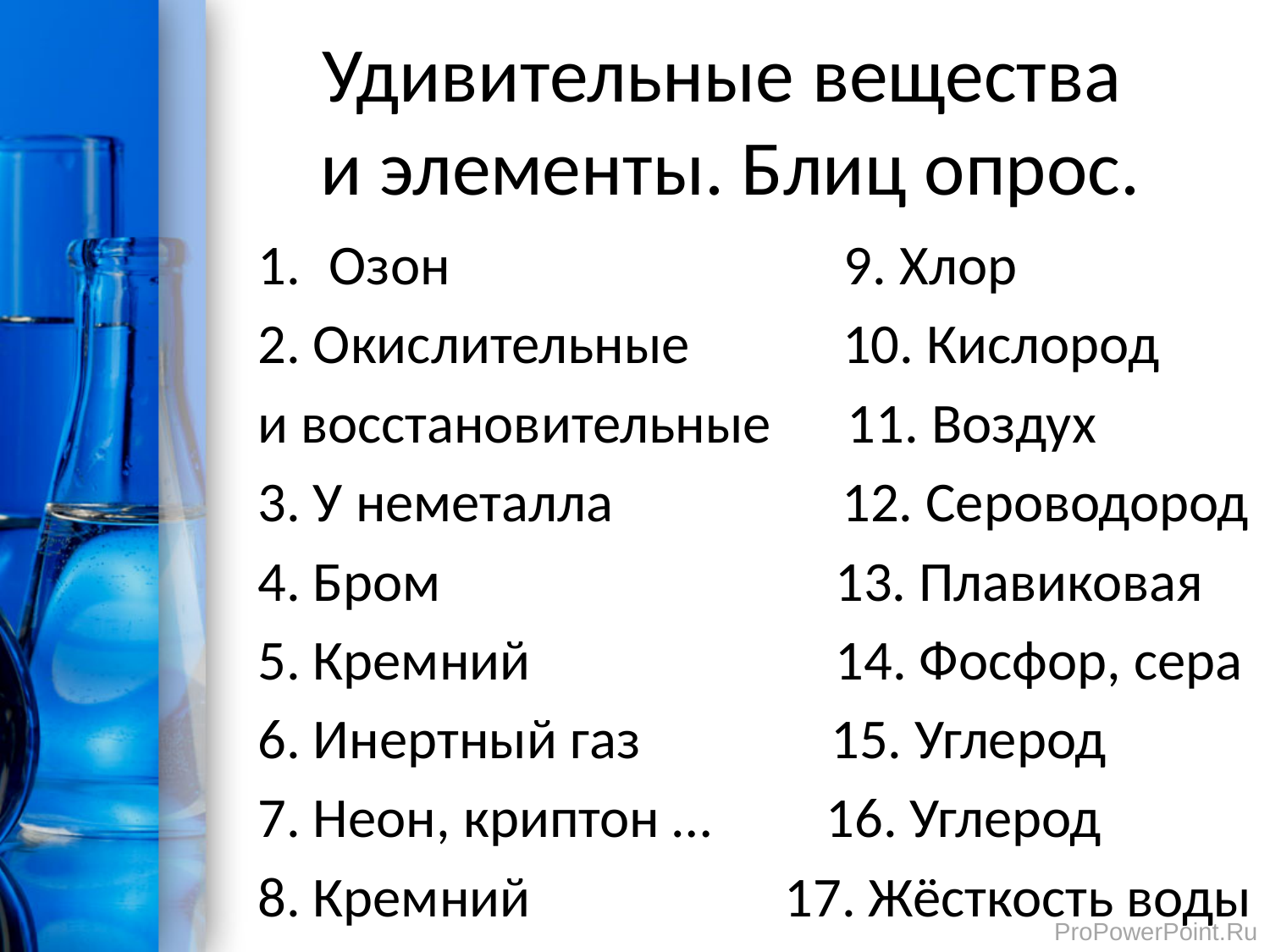

# Удивительные вещества и элементы. Блиц опрос.
Озон                               9. Хлор
2. Окислительные            10. Кислород
и восстановительные      11. Воздух
3. У неметалла                  12. Сероводород
4. Бром                               13. Плавиковая
5. Кремний                        14. Фосфор, сера
6. Инертный газ               15. Углерод
7. Неон, криптон …         16. Углерод
8. Кремний                    17. Жёсткость воды